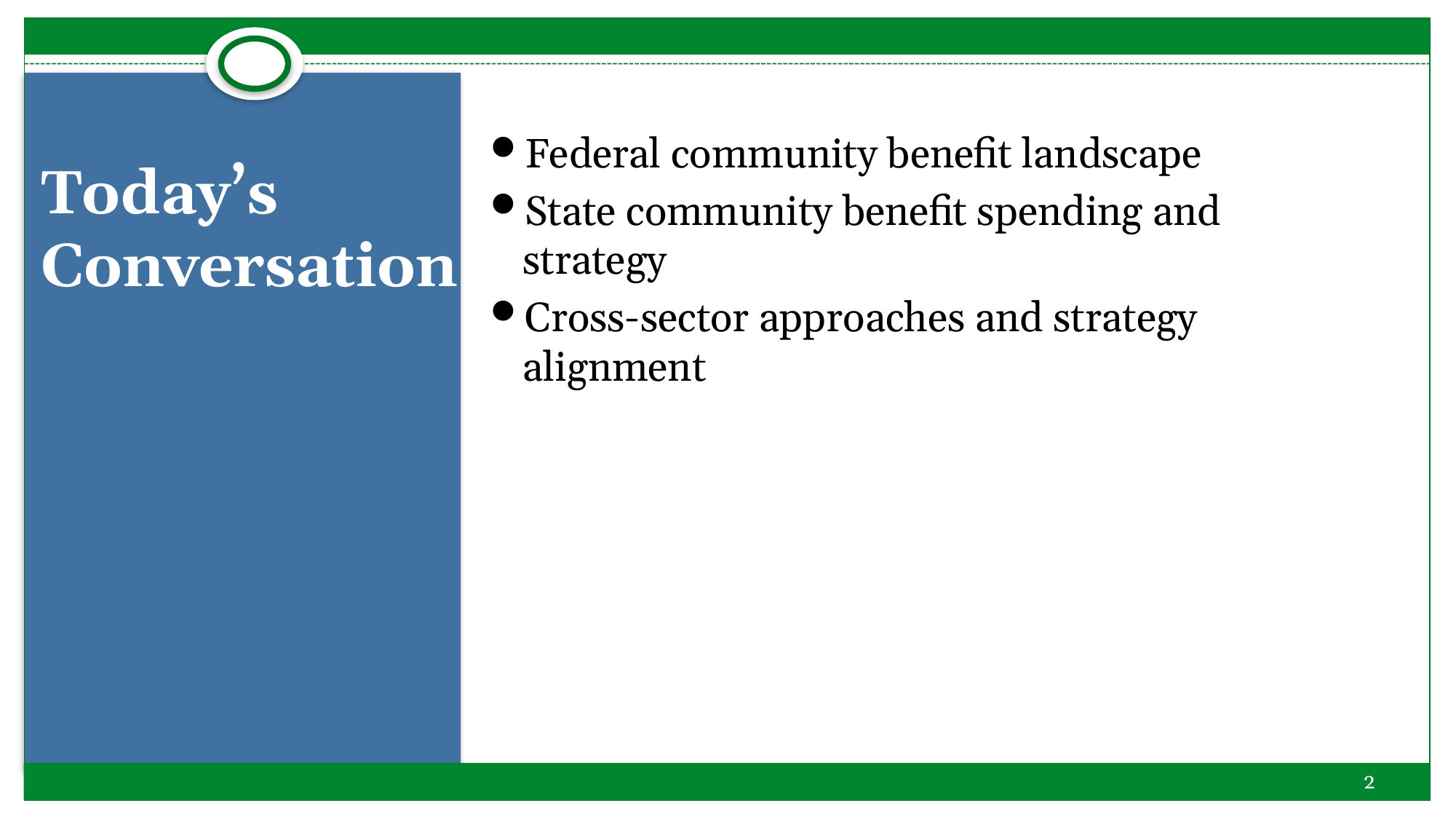

Federal community benefit landscape
State community benefit spending and strategy
Cross-sector approaches and strategy alignment

# Today’s Conversation